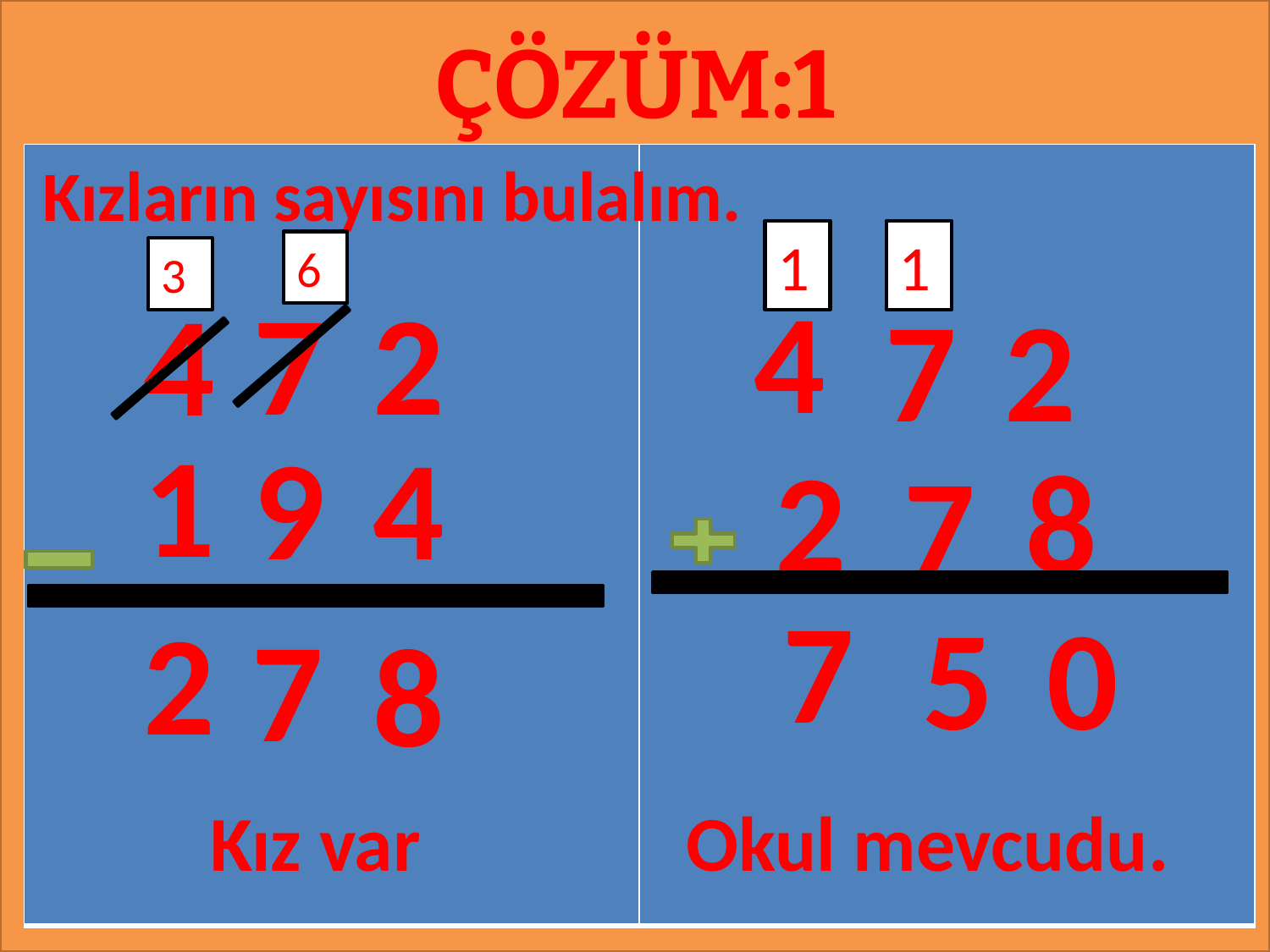

ÇÖZÜM:1
#
Kızların sayısını bulalım.
|  |  |
| --- | --- |
1
1
6
3
4
7
2
4
7
2

1
9
4
8
2
7

7
0
5
2
7
8
Kız var
Okul mevcudu.